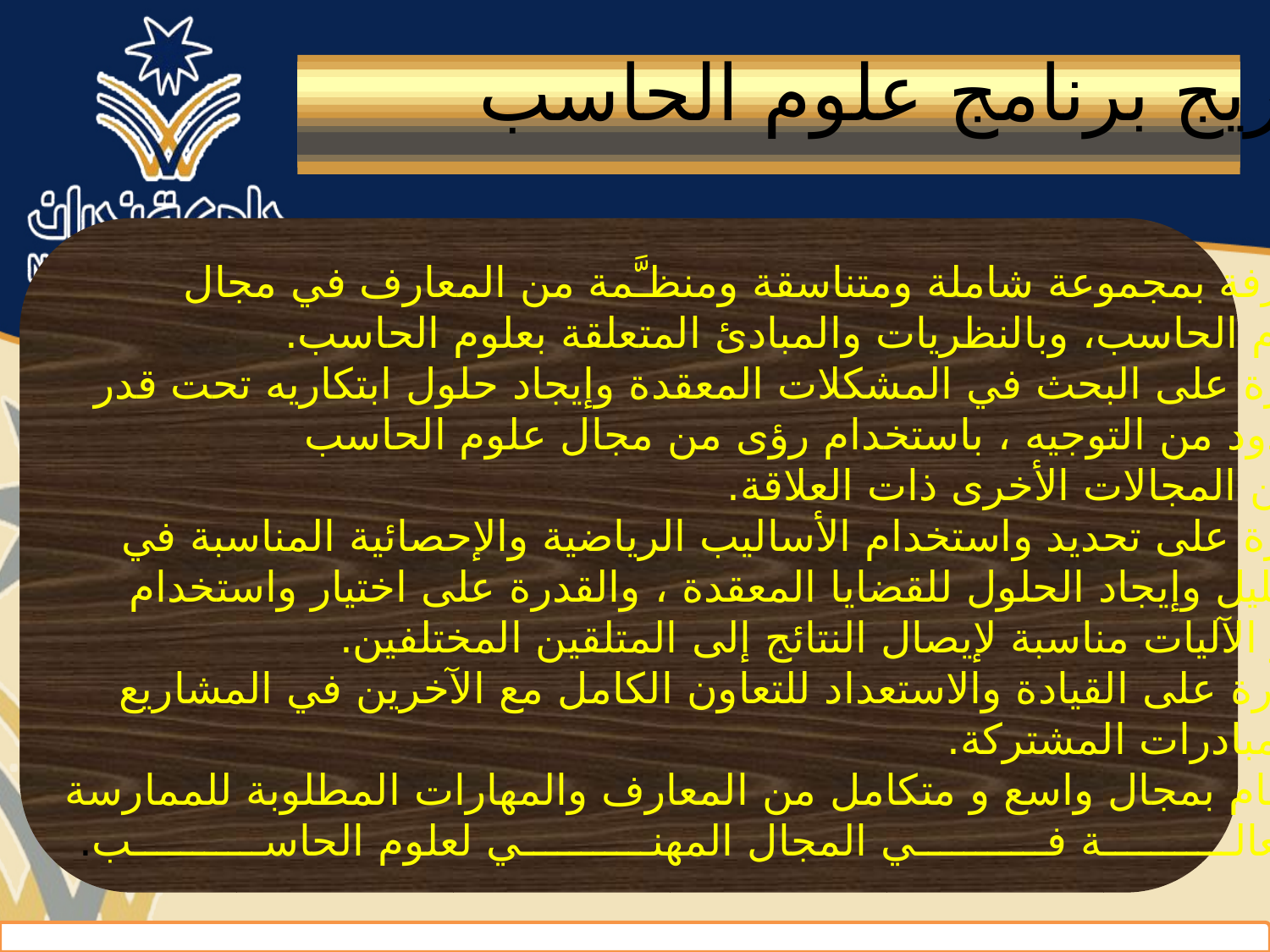

مواصفات خريج برنامج علوم الحاسب

 المعرفة بمجموعة شاملة ومتناسقة ومنظـَّمة من المعارف في مجال
     علوم الحاسب، وبالنظريات والمبادئ المتعلقة بعلوم الحاسب.
 القدرة على البحث في المشكلات المعقدة وإيجاد حلول ابتكاريه تحت قدر
     محدود من التوجيه ، باستخدام رؤى من مجال علوم الحاسب
     و من المجالات الأخرى ذات العلاقة.
 القدرة على تحديد واستخدام الأساليب الرياضية والإحصائية المناسبة في
     التحليل وإيجاد الحلول للقضايا المعقدة ، والقدرة على اختيار واستخدام
     أكثر الآليات مناسبة لإيصال النتائج إلى المتلقين المختلفين.
  القدرة على القيادة والاستعداد للتعاون الكامل مع الآخرين في المشاريع
      والمبادرات المشتركة.
  الإلمام بمجال واسع و متكامل من المعارف والمهارات المطلوبة للممارسة
      الفعالة في المجال المهني لعلوم الحاسب.